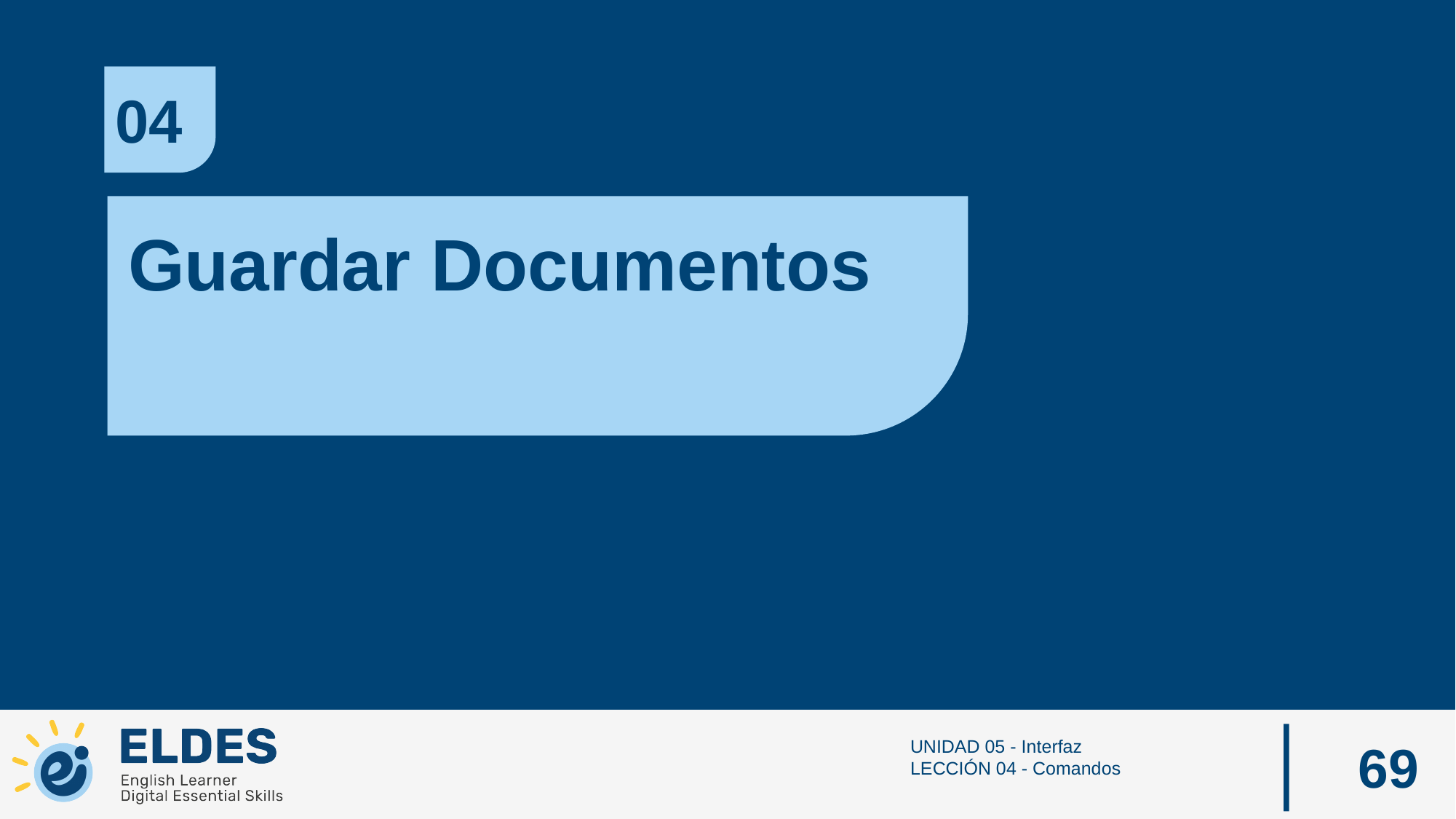

04
Guardar Documentos
69
UNIDAD 05 - Interfaz
LECCIÓN 04 - Comandos